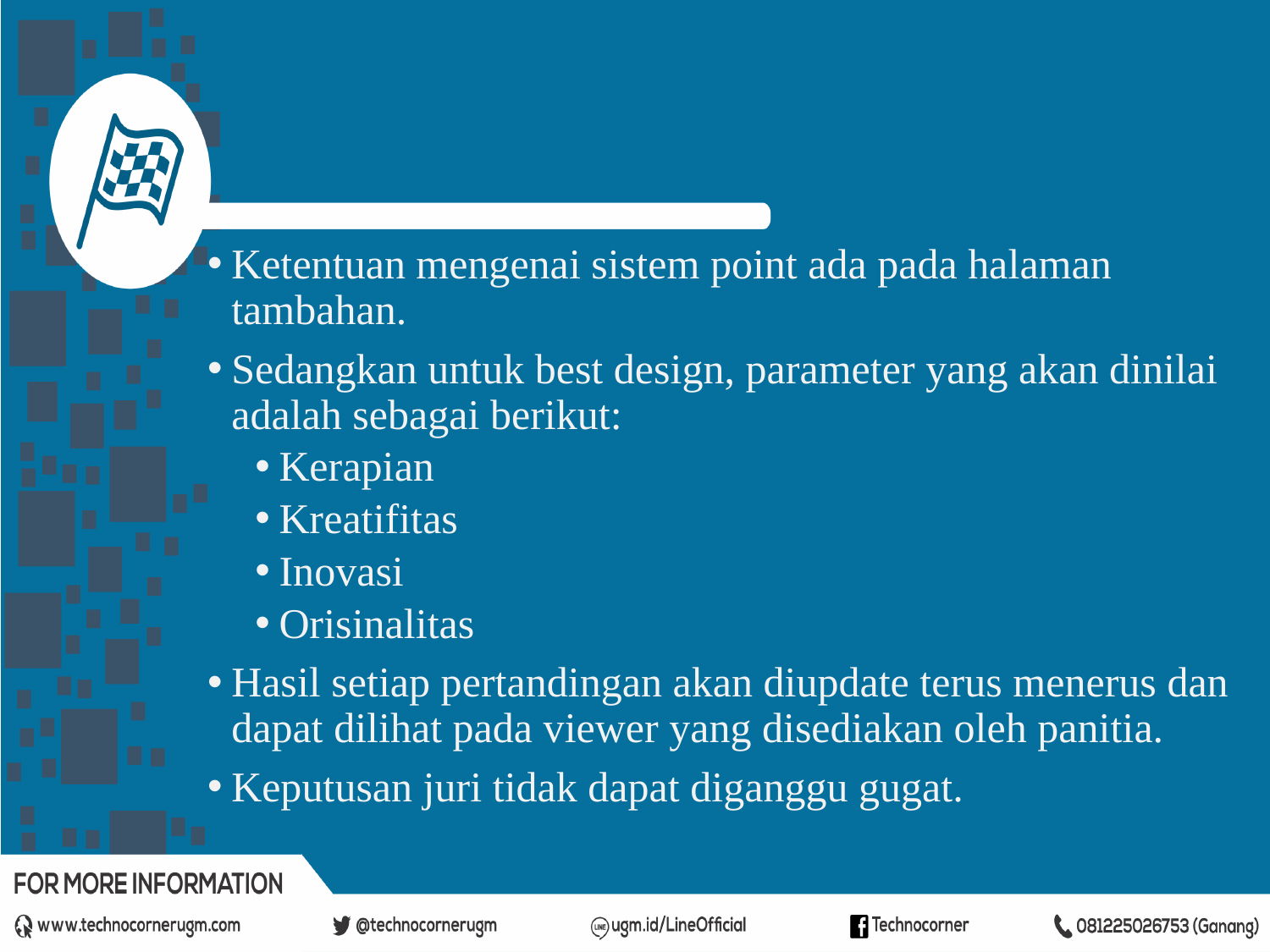

Ketentuan mengenai sistem point ada pada halaman tambahan.
Sedangkan untuk best design, parameter yang akan dinilai adalah sebagai berikut:
Kerapian
Kreatifitas
Inovasi
Orisinalitas
Hasil setiap pertandingan akan diupdate terus menerus dan dapat dilihat pada viewer yang disediakan oleh panitia.
Keputusan juri tidak dapat diganggu gugat.